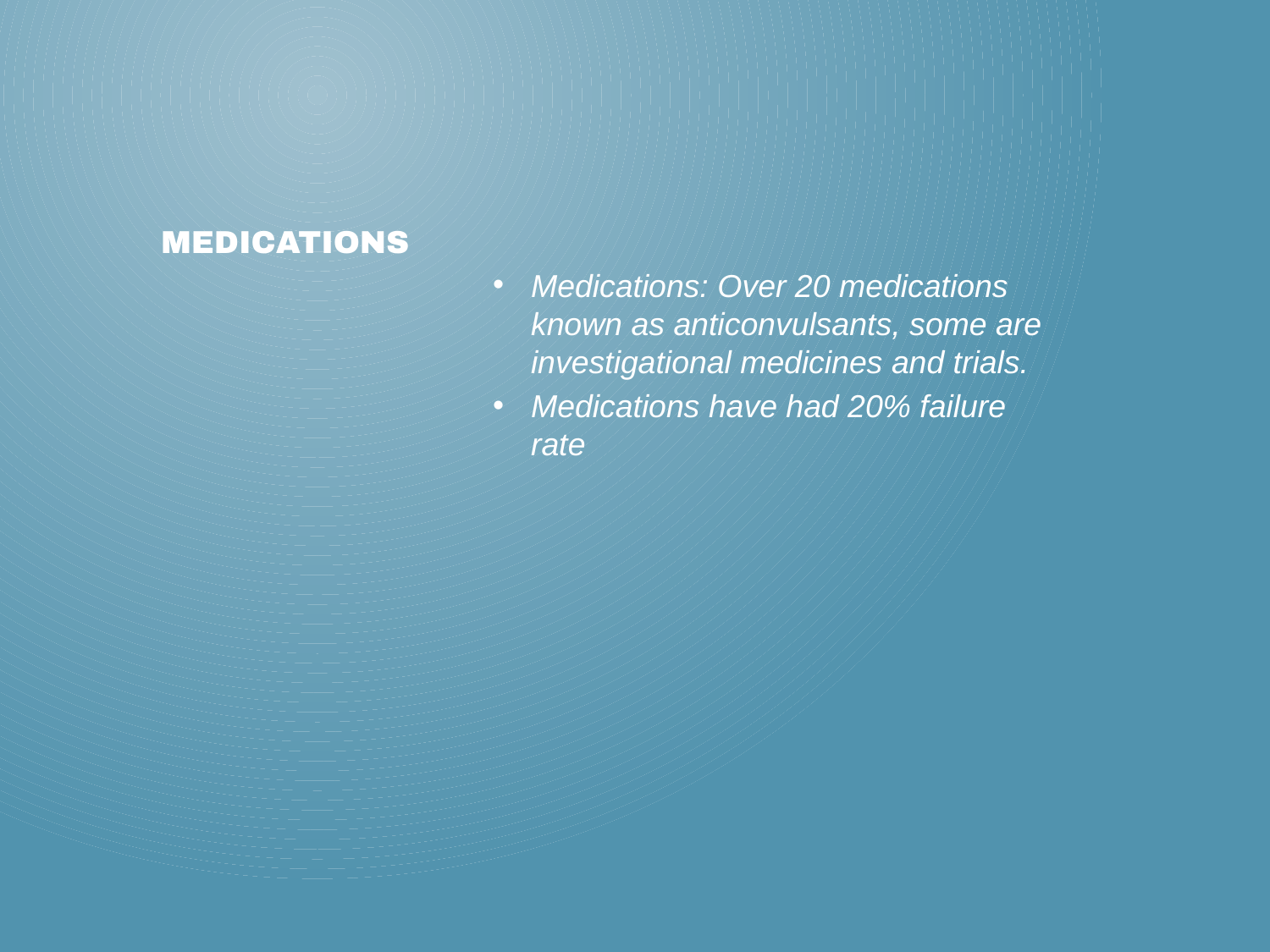

Medications: Over 20 medications known as anticonvulsants, some are investigational medicines and trials.
Medications have had 20% failure rate

# Medications